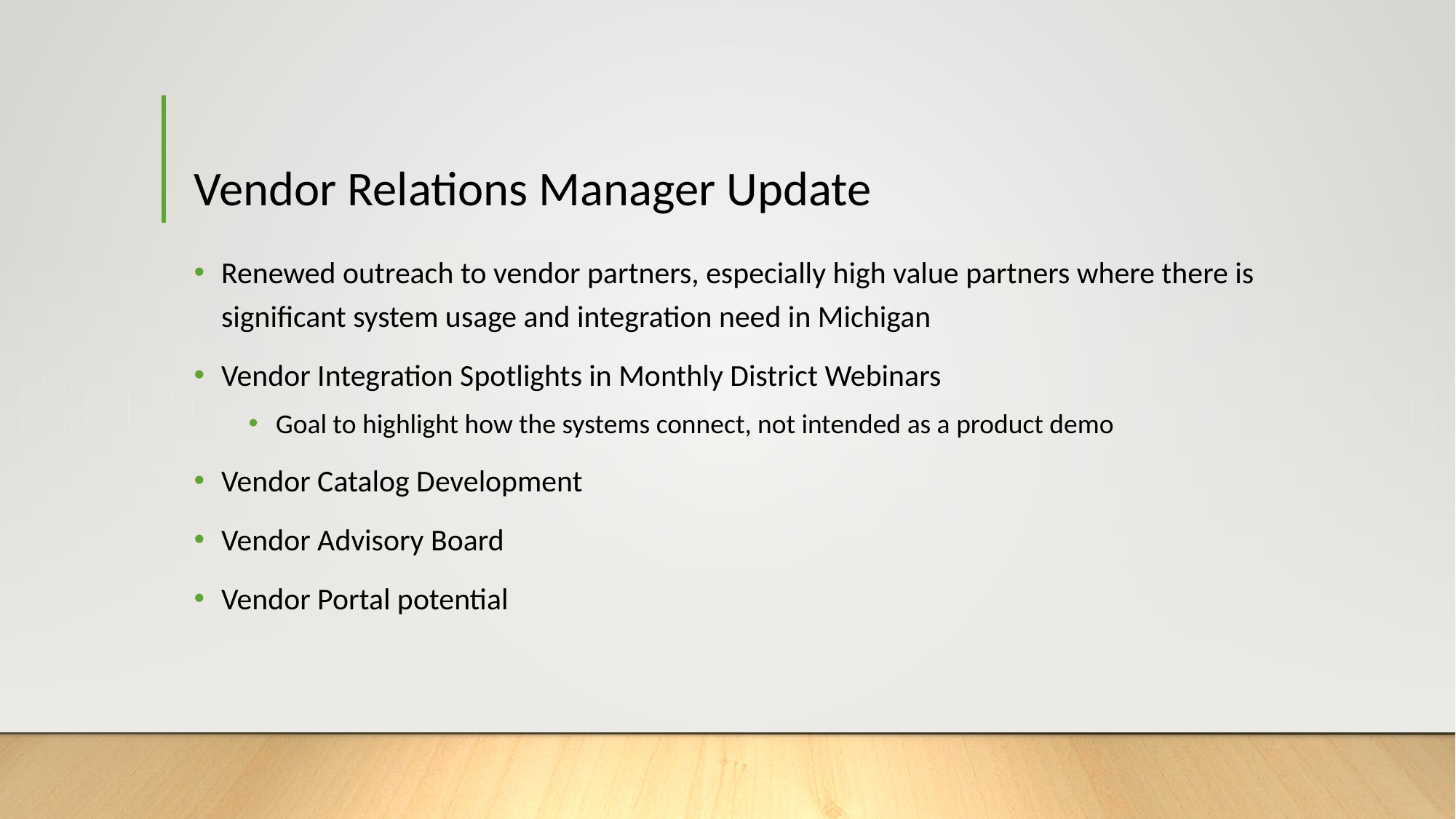

# Vendor Relations Manager Update
Renewed outreach to vendor partners, especially high value partners where there is significant system usage and integration need in Michigan
Vendor Integration Spotlights in Monthly District Webinars
Goal to highlight how the systems connect, not intended as a product demo
Vendor Catalog Development
Vendor Advisory Board
Vendor Portal potential